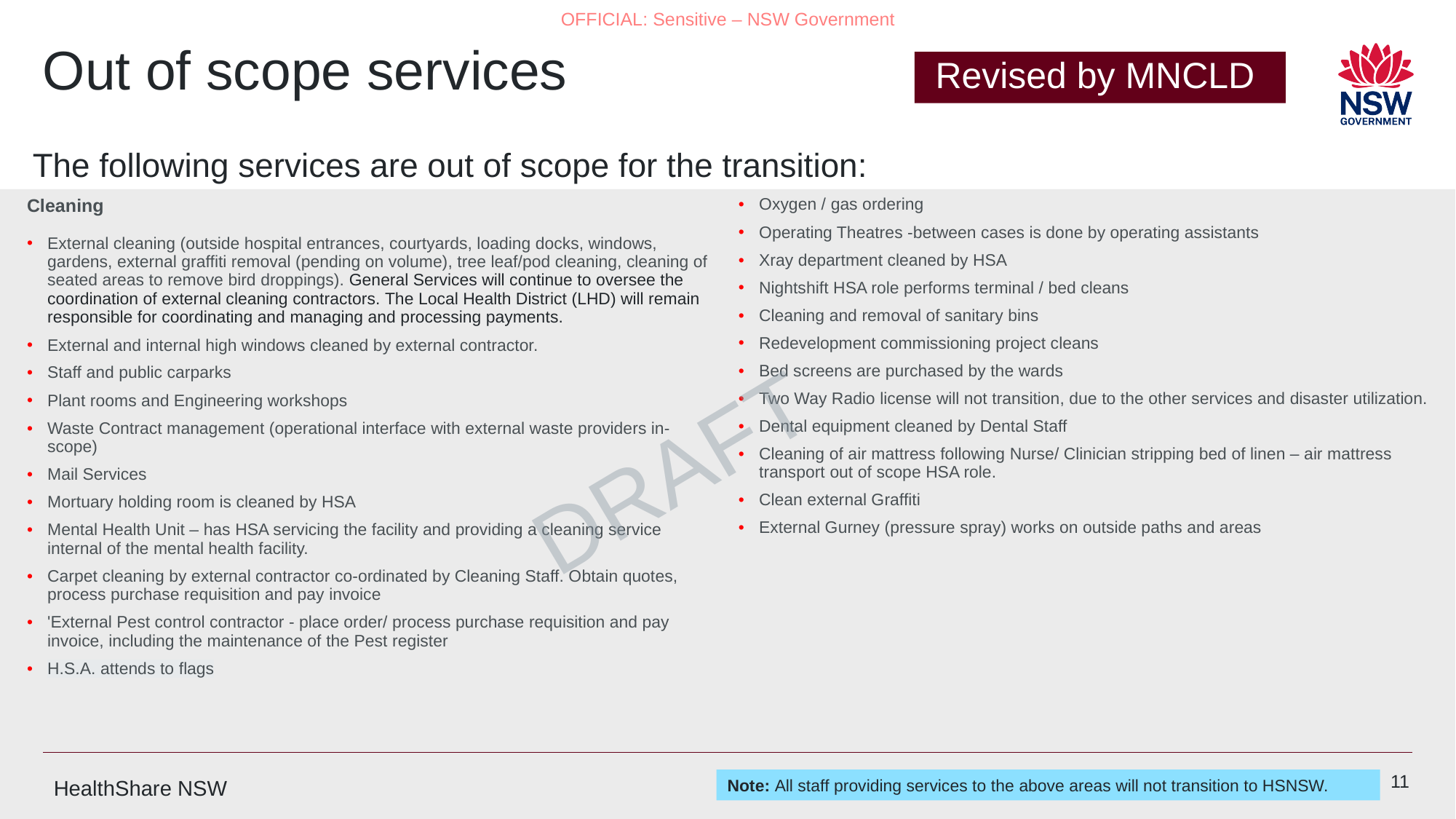

# Out of scope services
Revised by MNCLD
The following services are out of scope for the transition:
| Cleaning External cleaning (outside hospital entrances, courtyards, loading docks, windows, gardens, external graffiti removal (pending on volume), tree leaf/pod cleaning, cleaning of seated areas to remove bird droppings). General Services will continue to oversee the coordination of external cleaning contractors. The Local Health District (LHD) will remain responsible for coordinating and managing and processing payments. External and internal high windows cleaned by external contractor. Staff and public carparks Plant rooms and Engineering workshops Waste Contract management (operational interface with external waste providers in-scope) Mail Services Mortuary holding room is cleaned by HSA Mental Health Unit – has HSA servicing the facility and providing a cleaning service internal of the mental health facility. Carpet cleaning by external contractor co-ordinated by Cleaning Staff. Obtain quotes, process purchase requisition and pay invoice 'External Pest control contractor - place order/ process purchase requisition and pay invoice, including the maintenance of the Pest register H.S.A. attends to flags | Oxygen / gas ordering Operating Theatres -between cases is done by operating assistants Xray department cleaned by HSA  Nightshift HSA role performs terminal / bed cleans Cleaning and removal of sanitary bins Redevelopment commissioning project cleans Bed screens are purchased by the wards Two Way Radio license will not transition, due to the other services and disaster utilization. Dental equipment cleaned by Dental Staff Cleaning of air mattress following Nurse/ Clinician stripping bed of linen – air mattress transport out of scope HSA role. Clean external Graffiti External Gurney (pressure spray) works on outside paths and areas |
| --- | --- |
DRAFT
HealthShare NSW
Note: All staff providing services to the above areas will not transition to HSNSW.
11